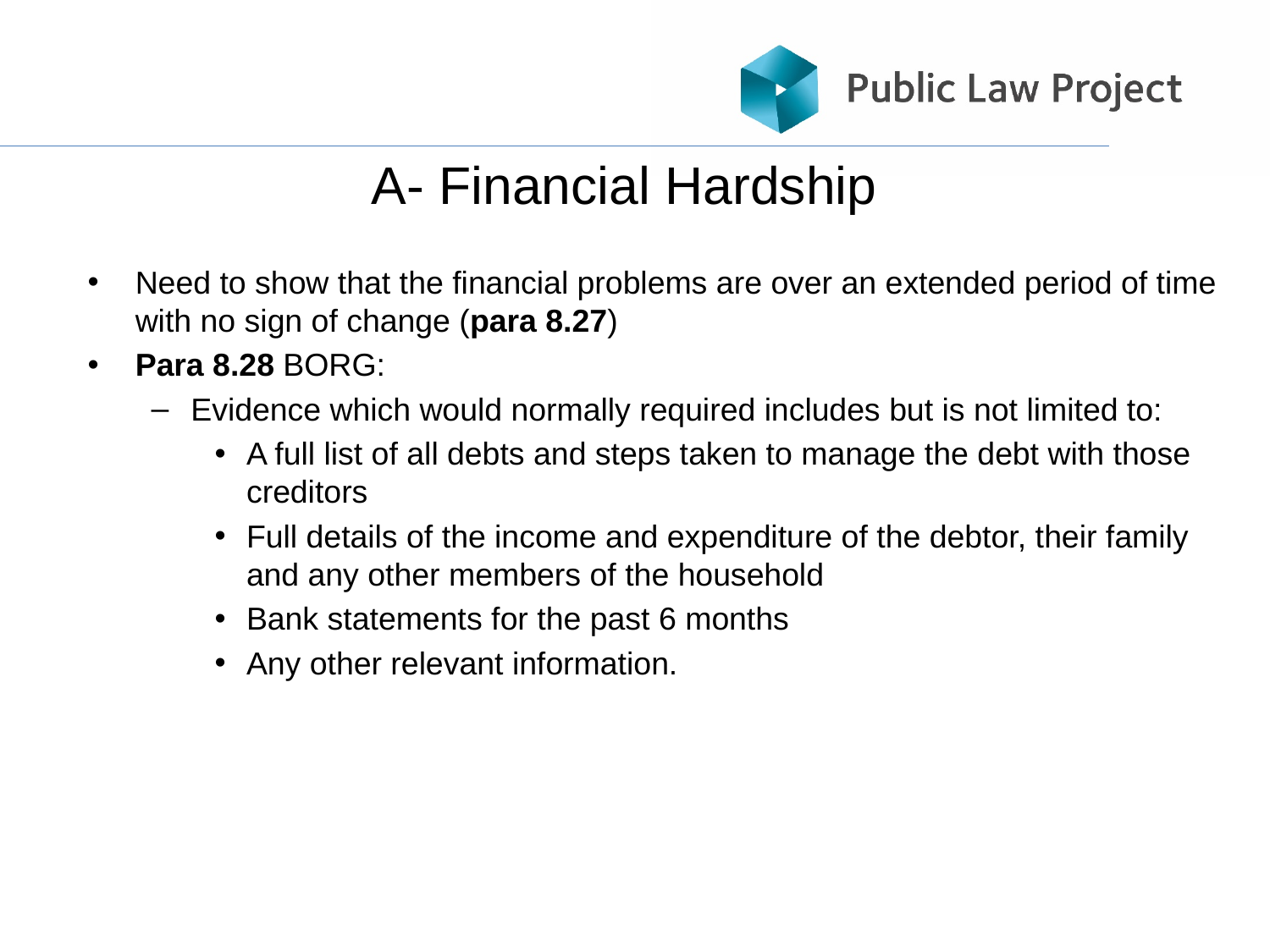

# A- Financial Hardship
Need to show that the financial problems are over an extended period of time with no sign of change (para 8.27)
Para 8.28 BORG:
Evidence which would normally required includes but is not limited to:
A full list of all debts and steps taken to manage the debt with those creditors
Full details of the income and expenditure of the debtor, their family and any other members of the household
Bank statements for the past 6 months
Any other relevant information.